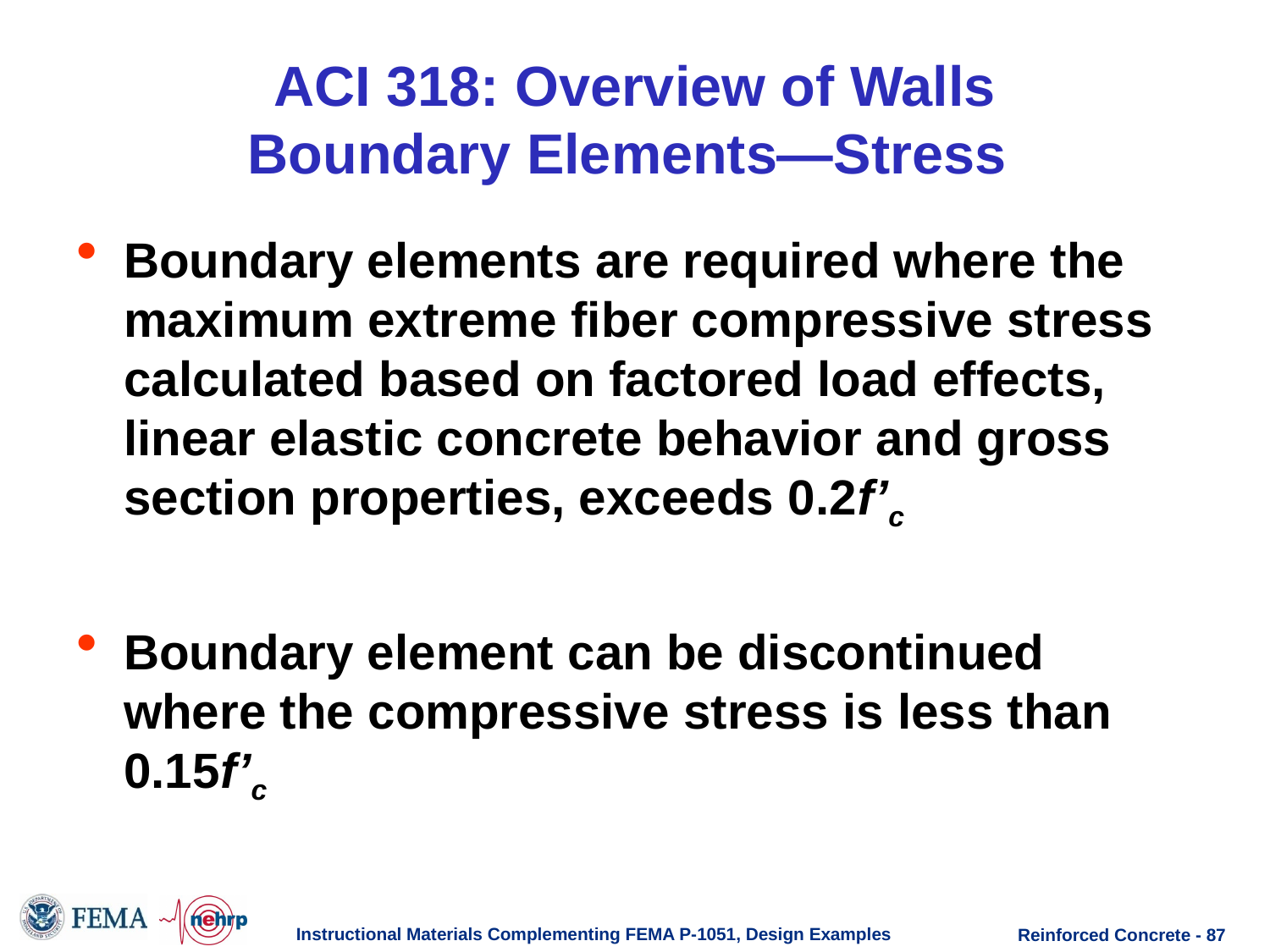

# ACI 318: Overview of Walls Boundary Elements—Stress
Boundary elements are required where the maximum extreme fiber compressive stress calculated based on factored load effects, linear elastic concrete behavior and gross section properties, exceeds 0.2f’c

Boundary element can be discontinued where the compressive stress is less than 0.15f’c
Instructional Materials Complementing FEMA P-1051, Design Examples